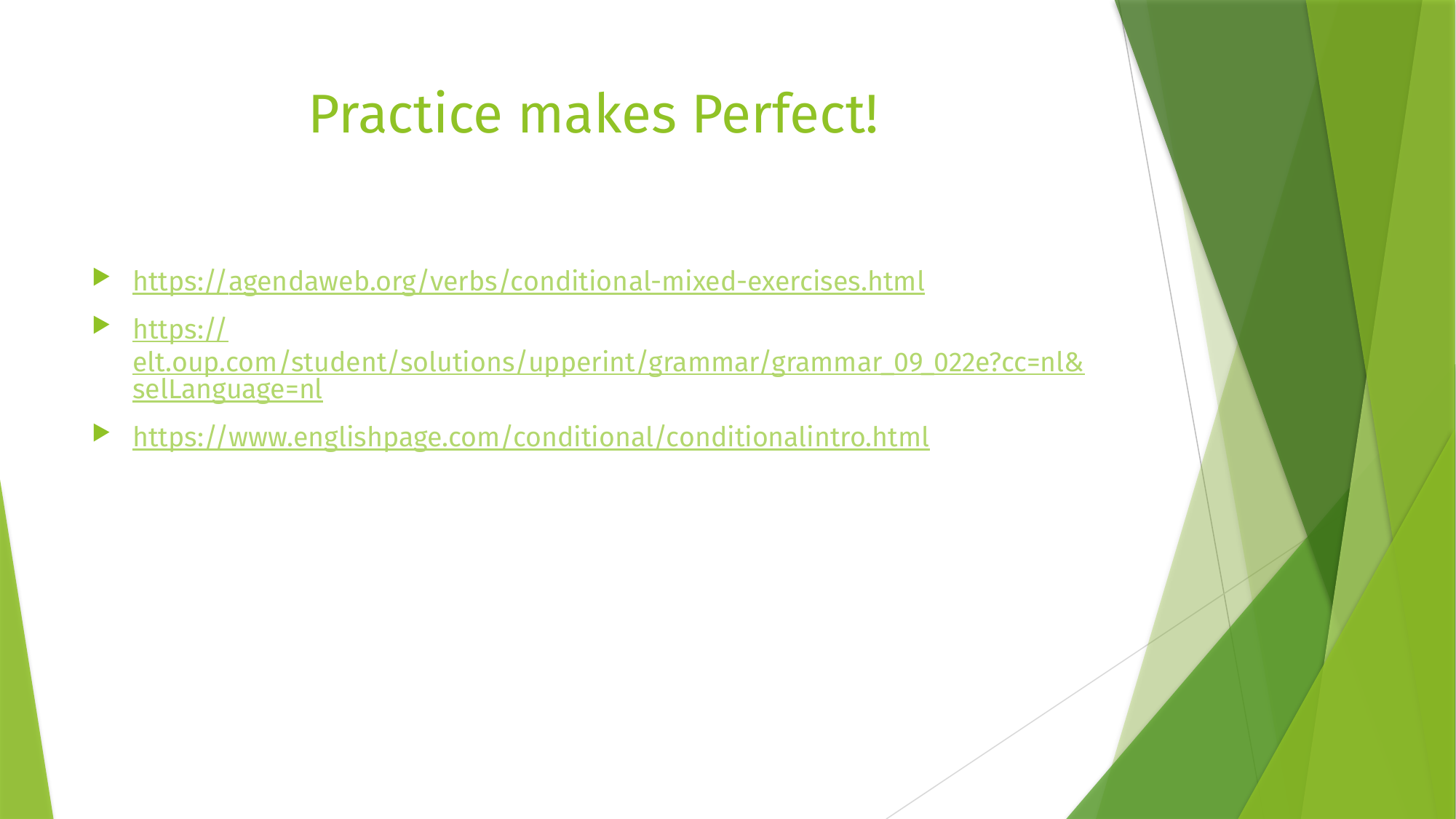

# Practice makes Perfect!
https://agendaweb.org/verbs/conditional-mixed-exercises.html
https://elt.oup.com/student/solutions/upperint/grammar/grammar_09_022e?cc=nl&selLanguage=nl
https://www.englishpage.com/conditional/conditionalintro.html